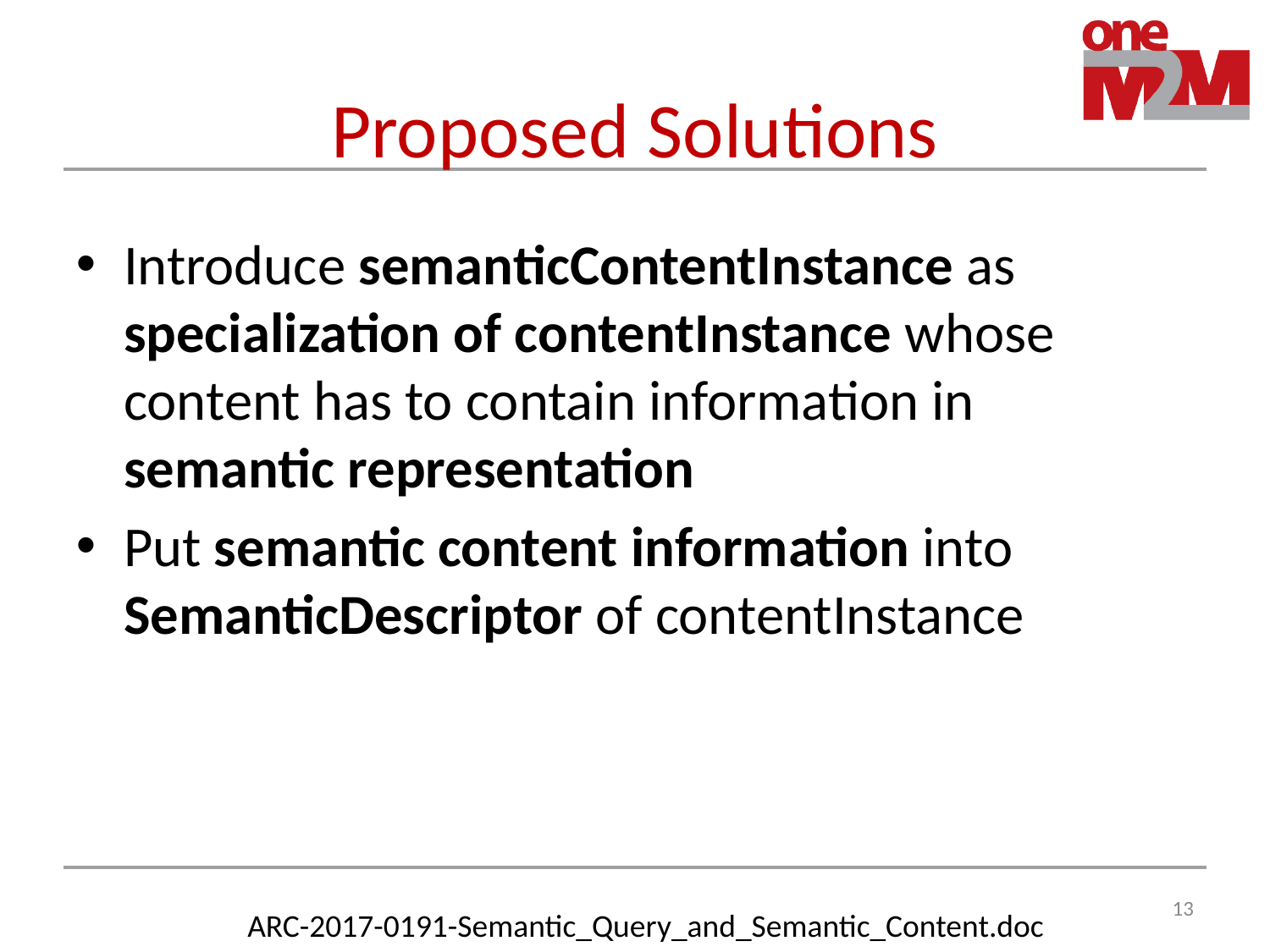

Proposed Solutions
Introduce semanticContentInstance as specialization of contentInstance whose content has to contain information in semantic representation
Put semantic content information into SemanticDescriptor of contentInstance

13
ARC-2017-0191-Semantic_Query_and_Semantic_Content.doc